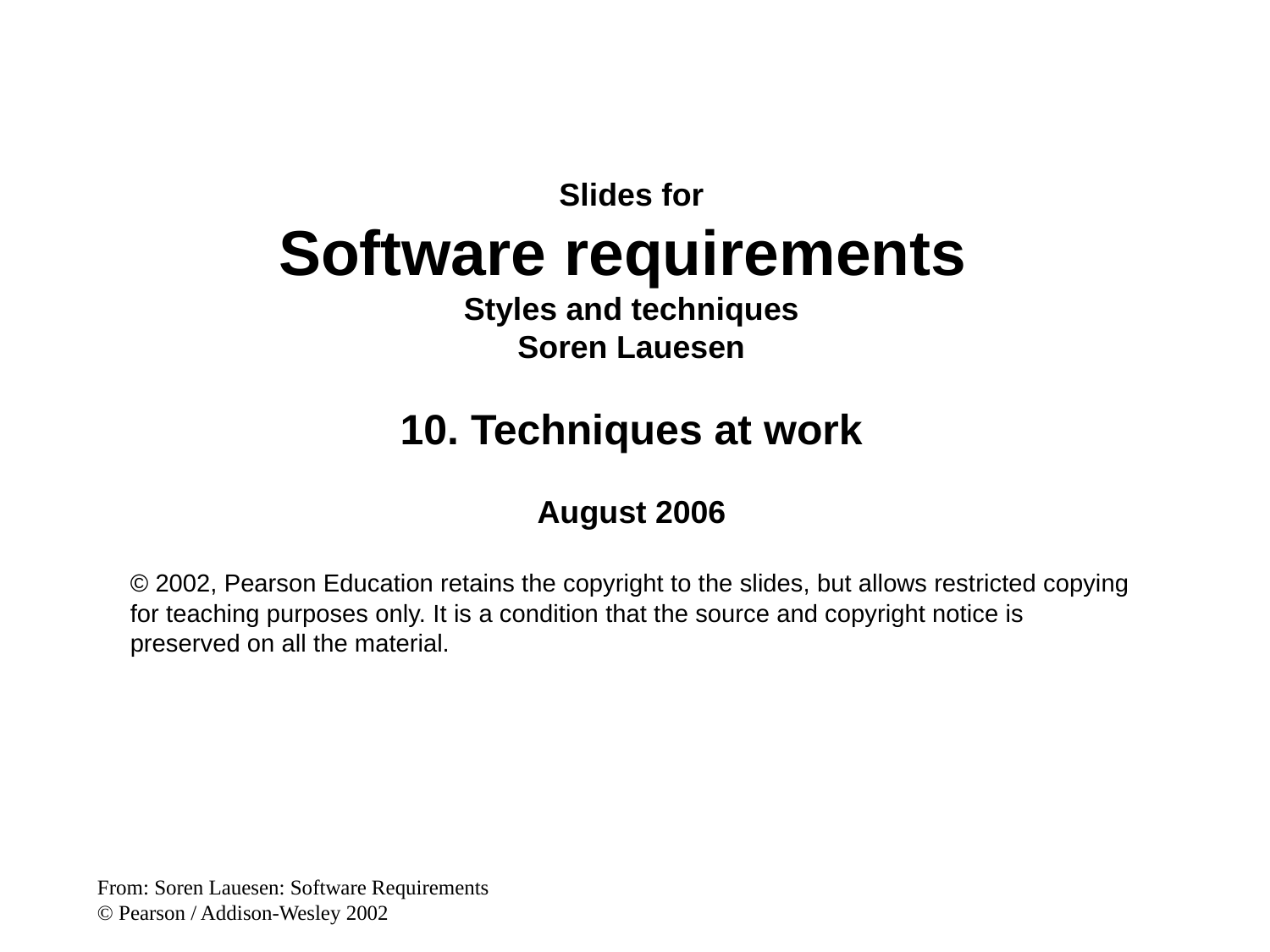

Slides for
Software requirements
Styles and techniques
Soren Lauesen

10. Techniques at work

August 2006

© 2002, Pearson Education retains the copyright to the slides, but allows restricted copying for teaching purposes only. It is a condition that the source and copyright notice is preserved on all the material.
From: Soren Lauesen: Software Requirements
© Pearson / Addison-Wesley 2002